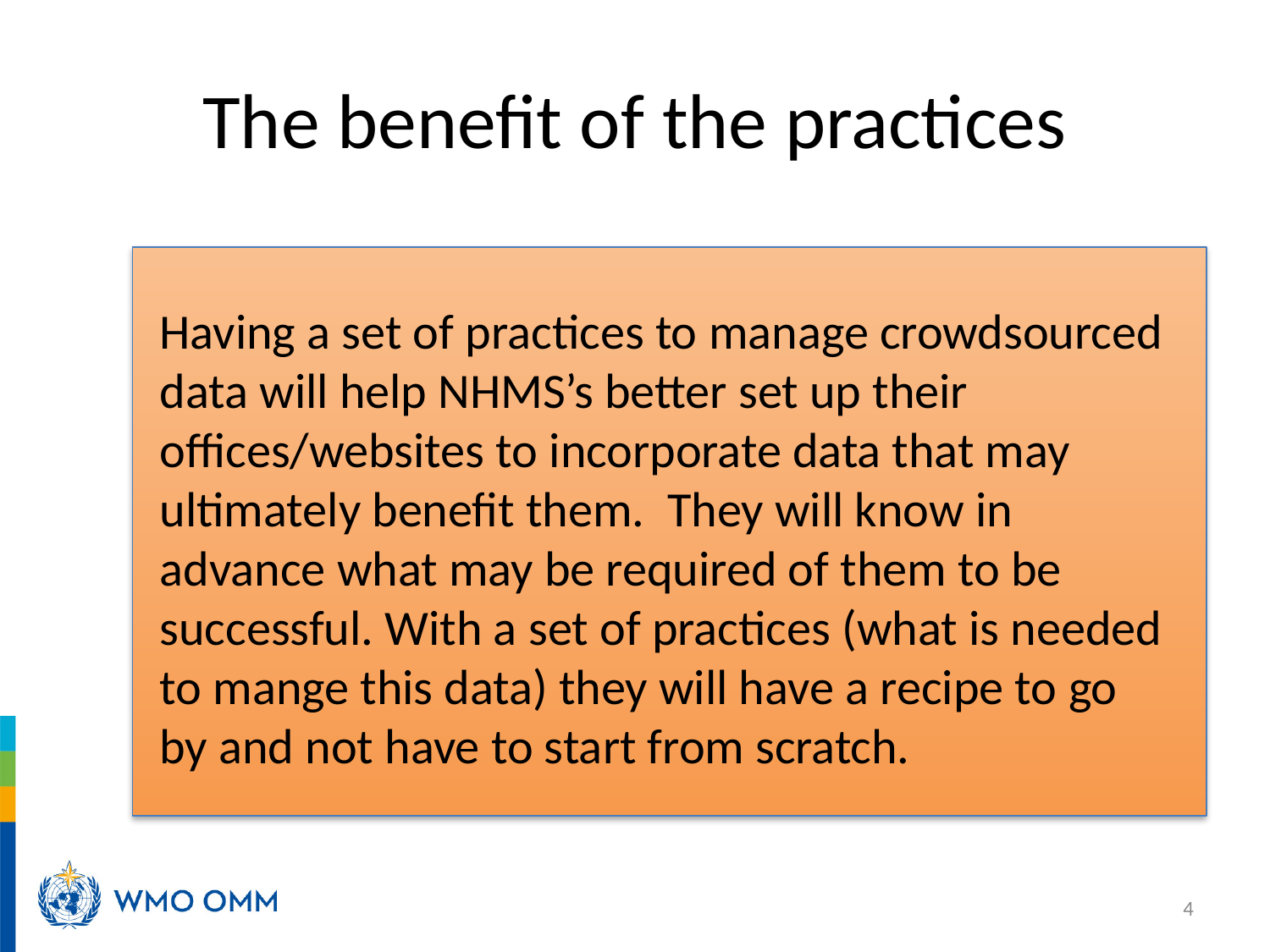

# The benefit of the practices

Having a set of practices to manage crowdsourced data will help NHMS’s better set up their offices/websites to incorporate data that may ultimately benefit them.  They will know in advance what may be required of them to be successful. With a set of practices (what is needed to mange this data) they will have a recipe to go by and not have to start from scratch.

4